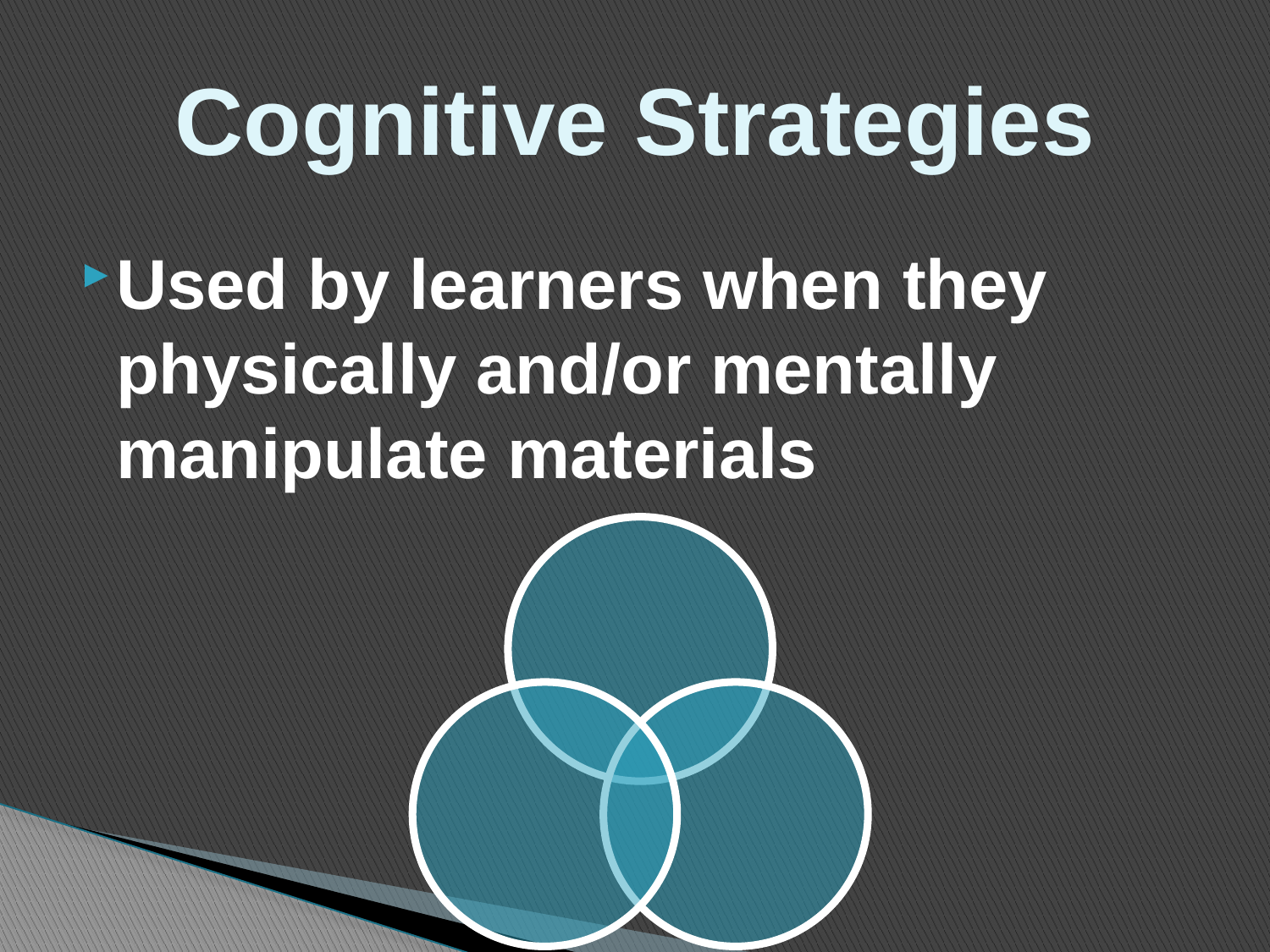

# Cognitive Strategies
Used by learners when they physically and/or mentally manipulate materials